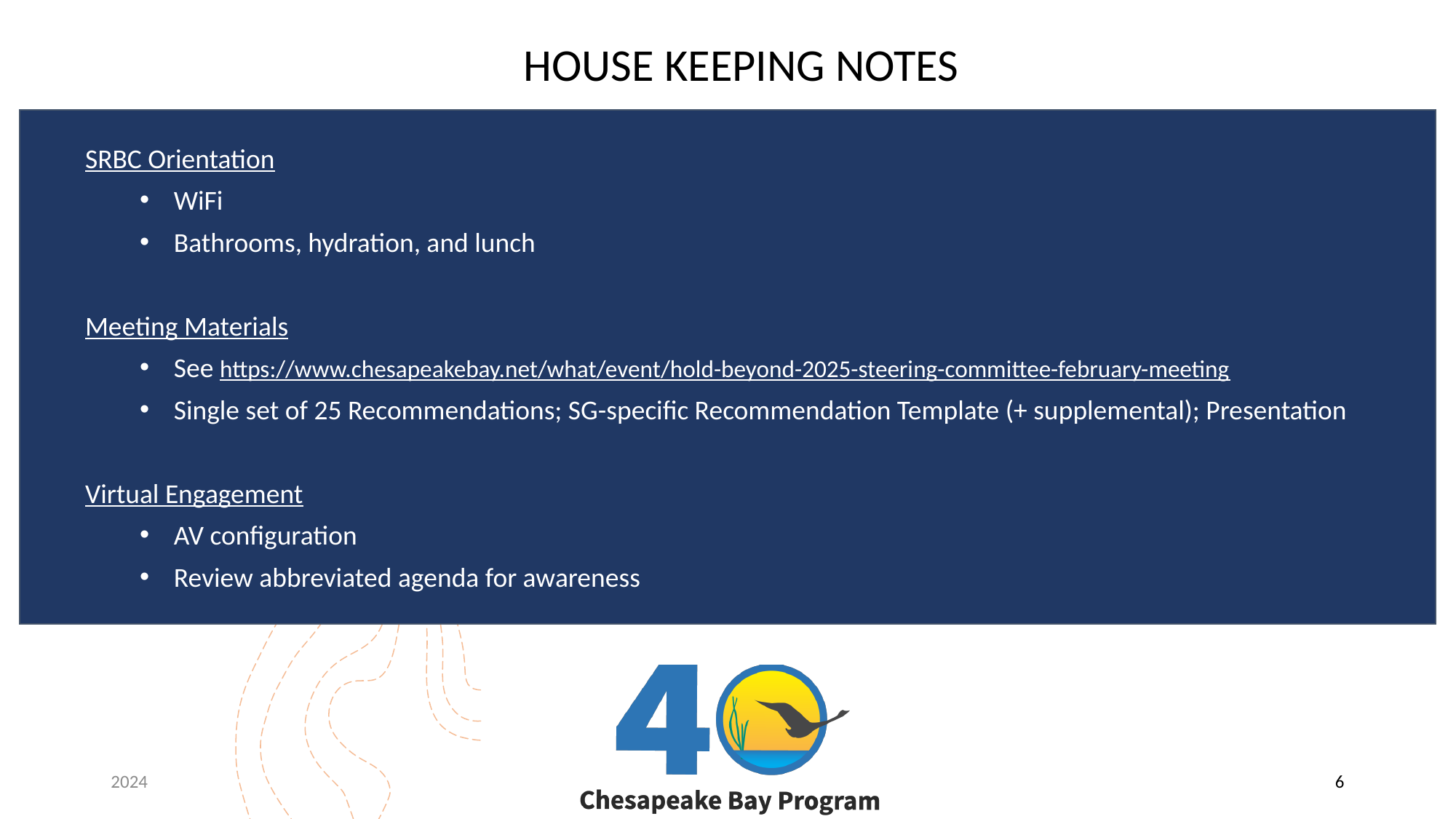

# HOUSE KEEPING NOTES

SRBC Orientation
WiFi
Bathrooms, hydration, and lunch

Meeting Materials
See https://www.chesapeakebay.net/what/event/hold-beyond-2025-steering-committee-february-meeting
Single set of 25 Recommendations; SG-specific Recommendation Template (+ supplemental); Presentation

Virtual Engagement
AV configuration
Review abbreviated agenda for awareness

2024
6